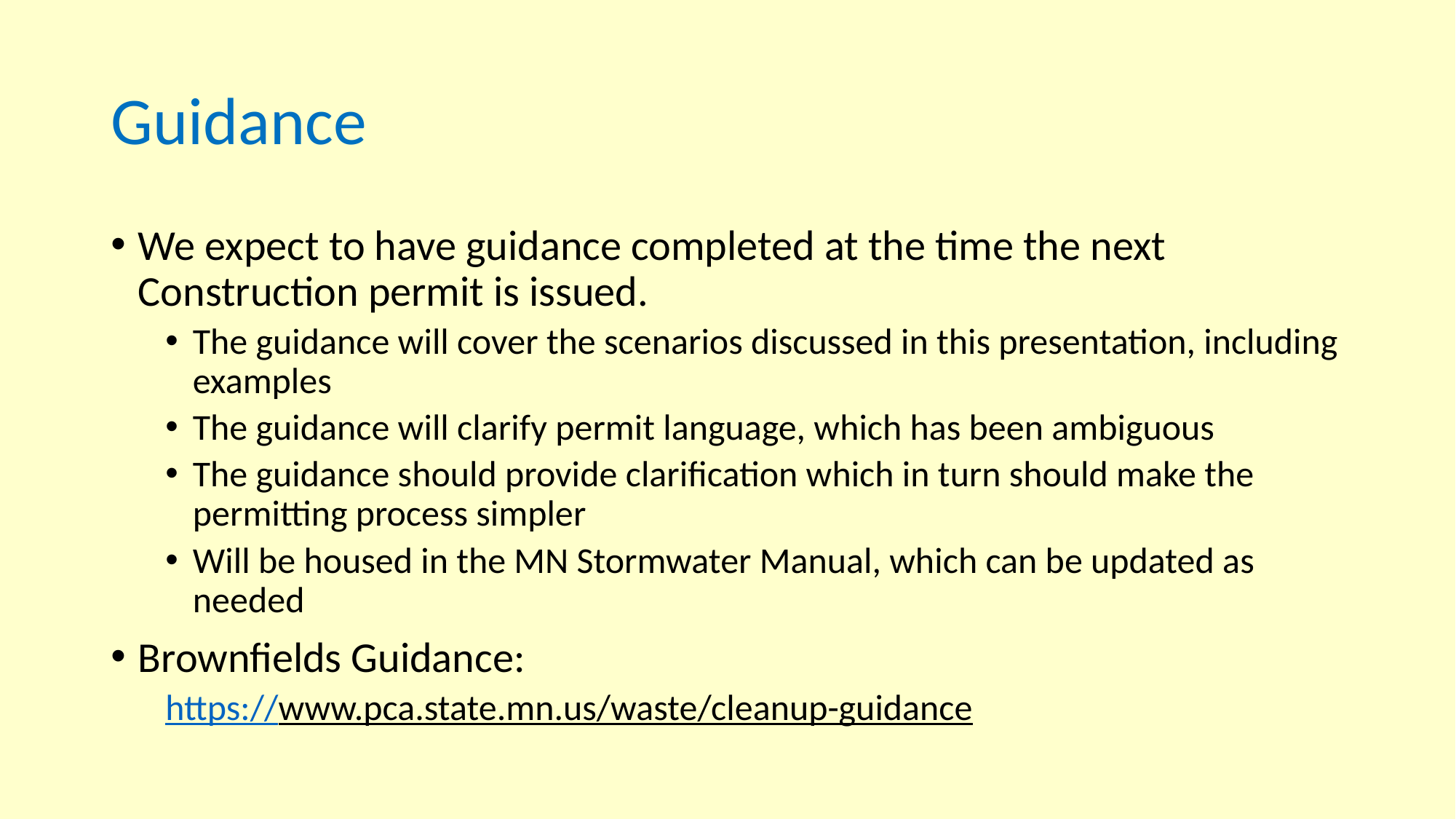

# Guidance
We expect to have guidance completed at the time the next Construction permit is issued.
The guidance will cover the scenarios discussed in this presentation, including examples
The guidance will clarify permit language, which has been ambiguous
The guidance should provide clarification which in turn should make the permitting process simpler
Will be housed in the MN Stormwater Manual, which can be updated as needed
Brownfields Guidance:
https://www.pca.state.mn.us/waste/cleanup-guidance